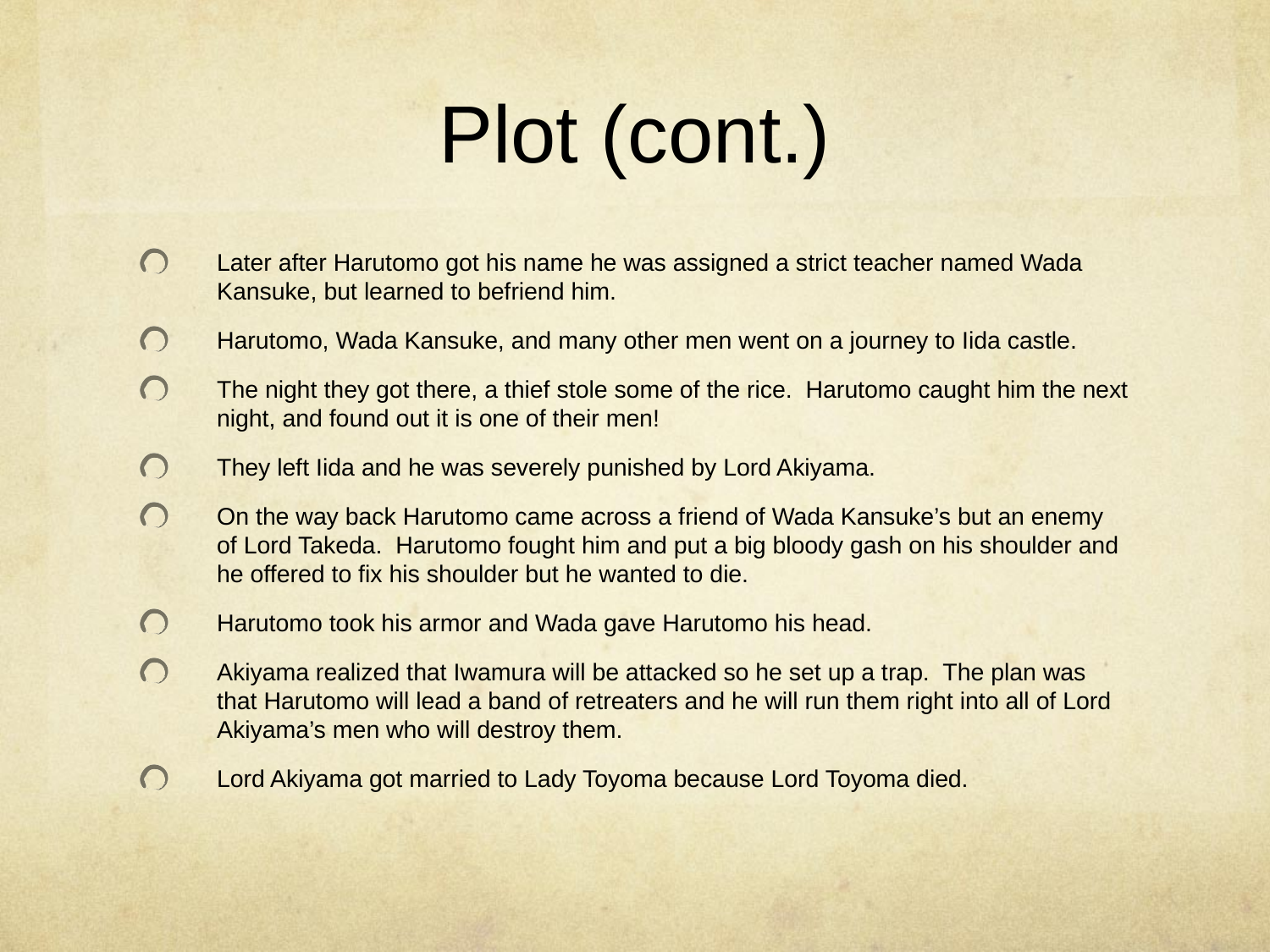

# Plot (cont.)
Later after Harutomo got his name he was assigned a strict teacher named Wada Kansuke, but learned to befriend him.
Harutomo, Wada Kansuke, and many other men went on a journey to Iida castle.
The night they got there, a thief stole some of the rice.  Harutomo caught him the next night, and found out it is one of their men!
They left Iida and he was severely punished by Lord Akiyama.
On the way back Harutomo came across a friend of Wada Kansuke’s but an enemy of Lord Takeda.  Harutomo fought him and put a big bloody gash on his shoulder and he offered to fix his shoulder but he wanted to die.
Harutomo took his armor and Wada gave Harutomo his head.
Akiyama realized that Iwamura will be attacked so he set up a trap.  The plan was that Harutomo will lead a band of retreaters and he will run them right into all of Lord Akiyama’s men who will destroy them.
Lord Akiyama got married to Lady Toyoma because Lord Toyoma died.